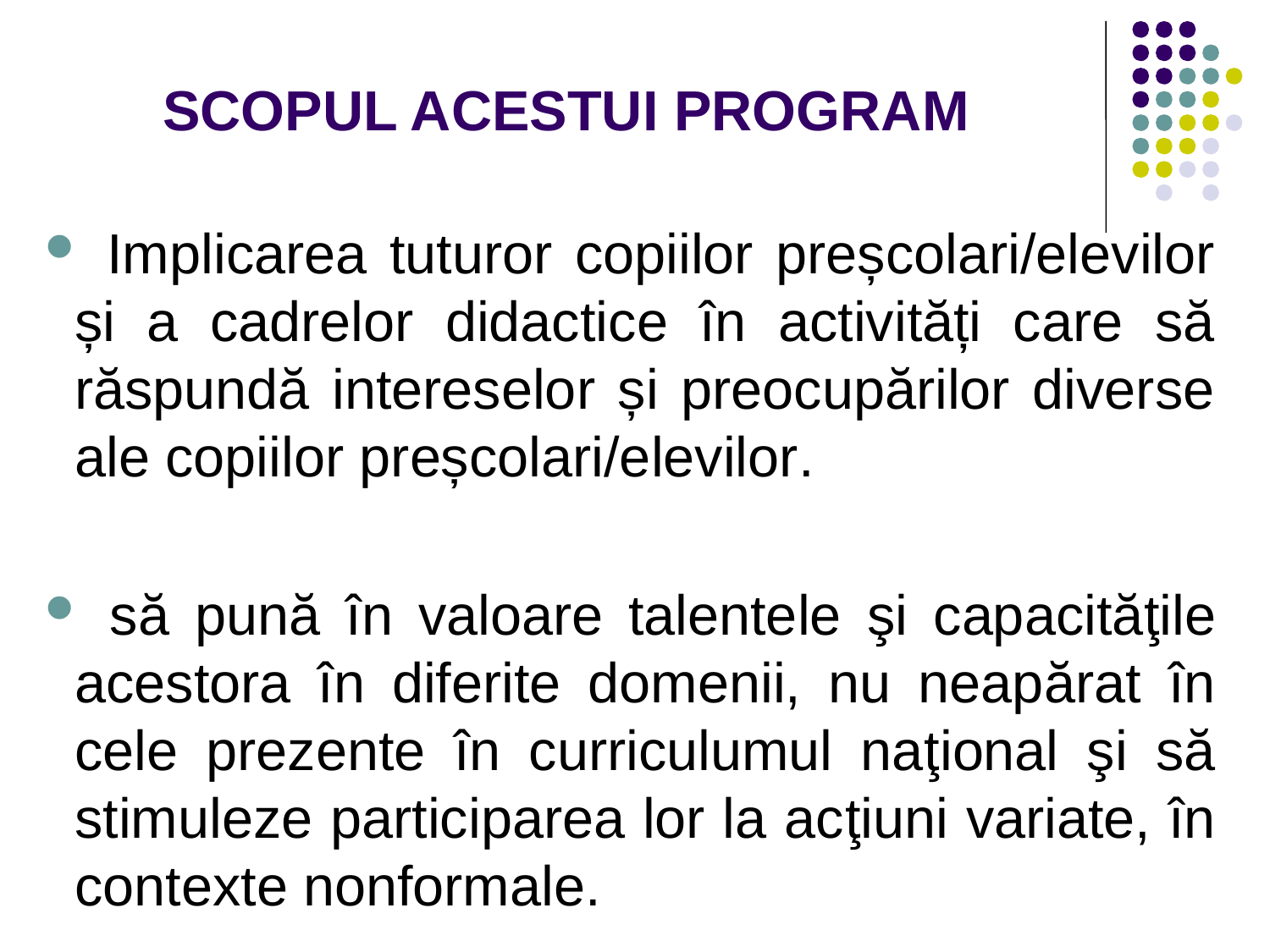

# SCOPUL ACESTUI PROGRAM
 Implicarea tuturor copiilor preșcolari/elevilor și a cadrelor didactice în activități care să răspundă intereselor și preocupărilor diverse ale copiilor preșcolari/elevilor.

 să pună în valoare talentele şi capacităţile acestora în diferite domenii, nu neapărat în cele prezente în curriculumul naţional şi să stimuleze participarea lor la acţiuni variate, în contexte nonformale.